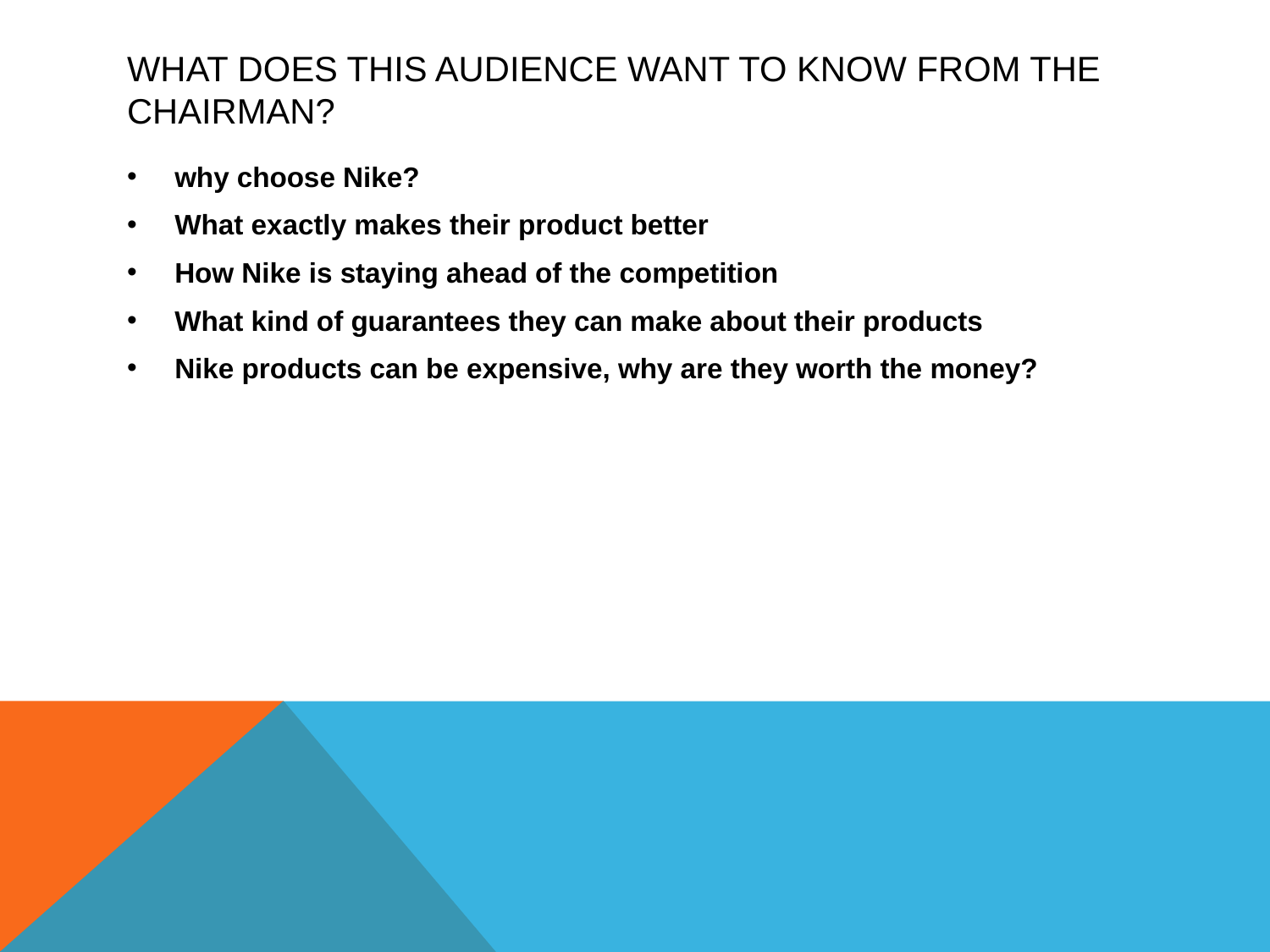

# What does this audience want to know from the chairman?
why choose Nike?
What exactly makes their product better
How Nike is staying ahead of the competition
What kind of guarantees they can make about their products
Nike products can be expensive, why are they worth the money?